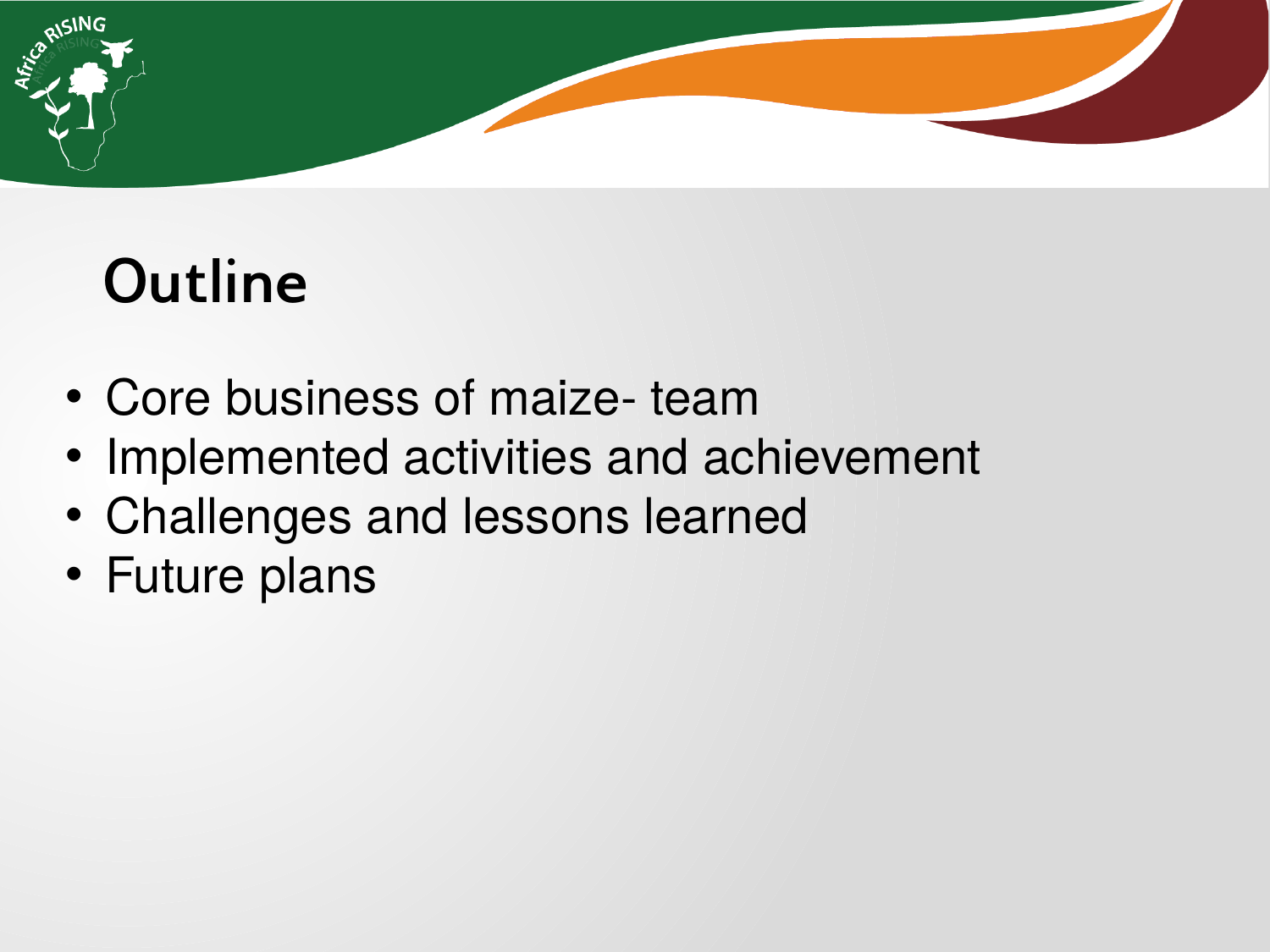

Outline
Core business of maize- team
Implemented activities and achievement
Challenges and lessons learned
Future plans